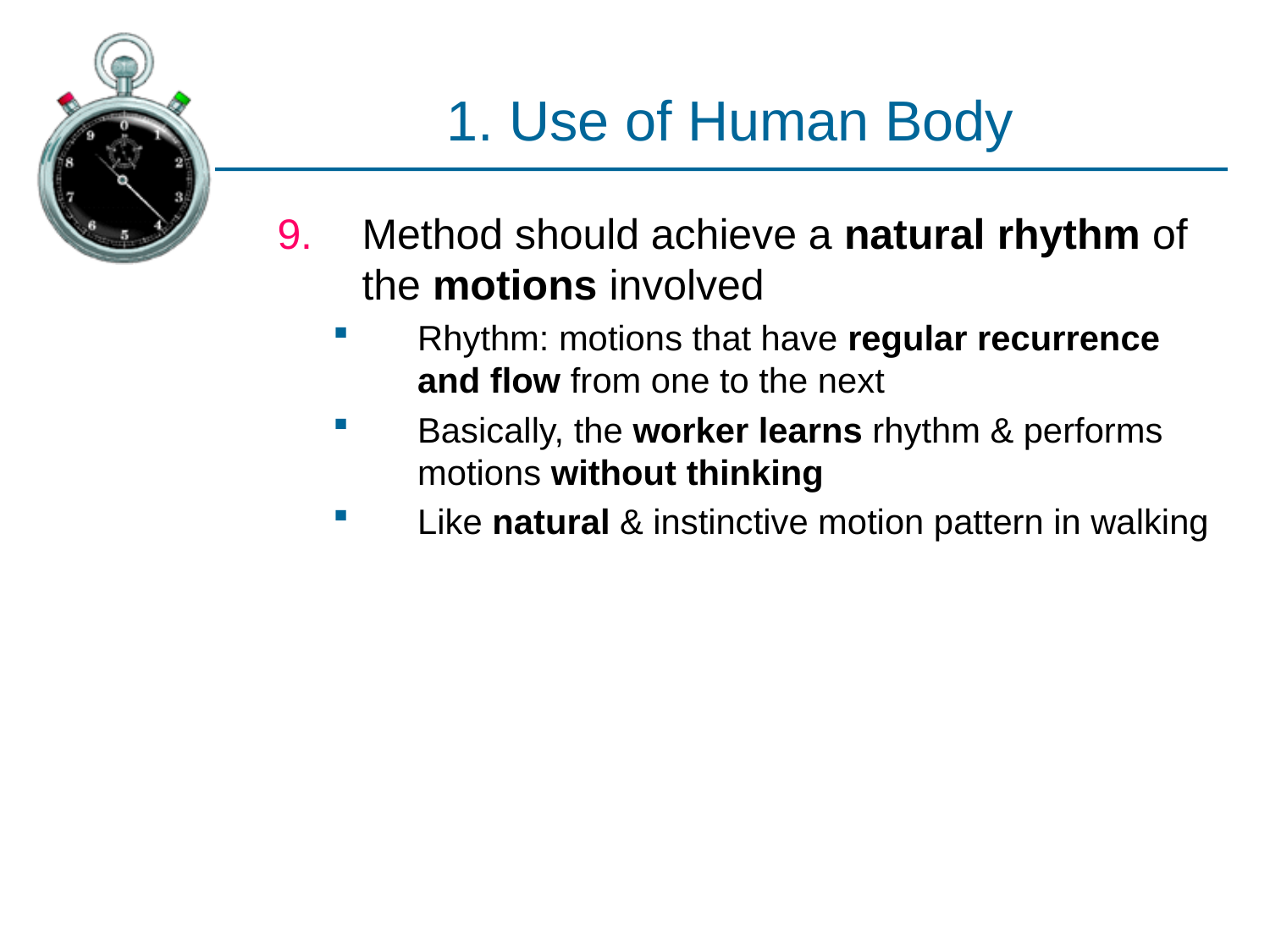

# 1. Use of Human Body
Method should achieve a natural rhythm of the motions involved
Rhythm: motions that have regular recurrence and flow from one to the next
Basically, the worker learns rhythm & performs motions without thinking
Like natural & instinctive motion pattern in walking